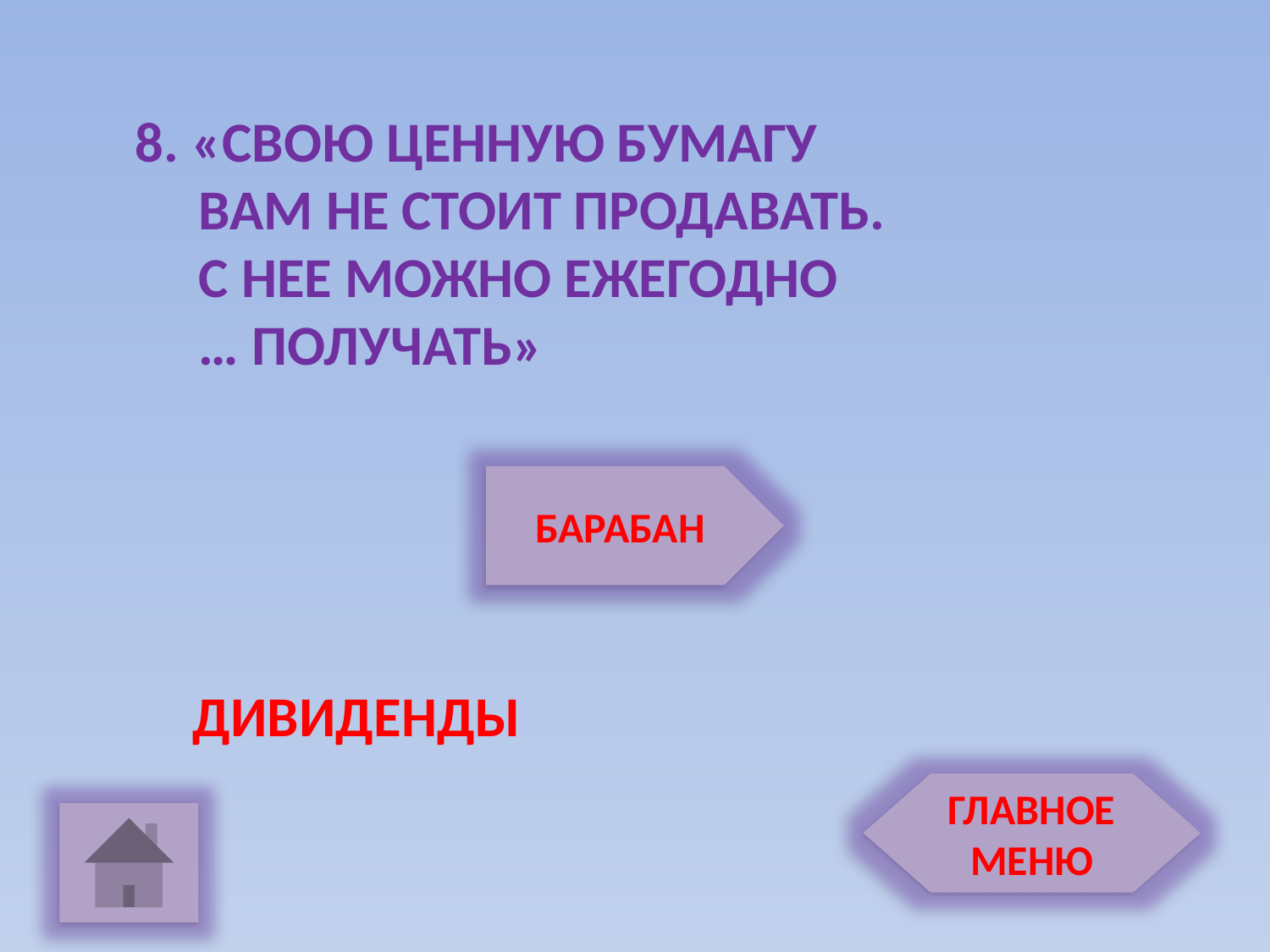

8. «СВОЮ ЦЕННУЮ БУМАГУ
     ВАМ НЕ СТОИТ ПРОДАВАТЬ.
     С НЕЕ МОЖНО ЕЖЕГОДНО
     … ПОЛУЧАТЬ»
БАРАБАН
ДИВИДЕНДЫ
ГЛАВНОЕ МЕНЮ